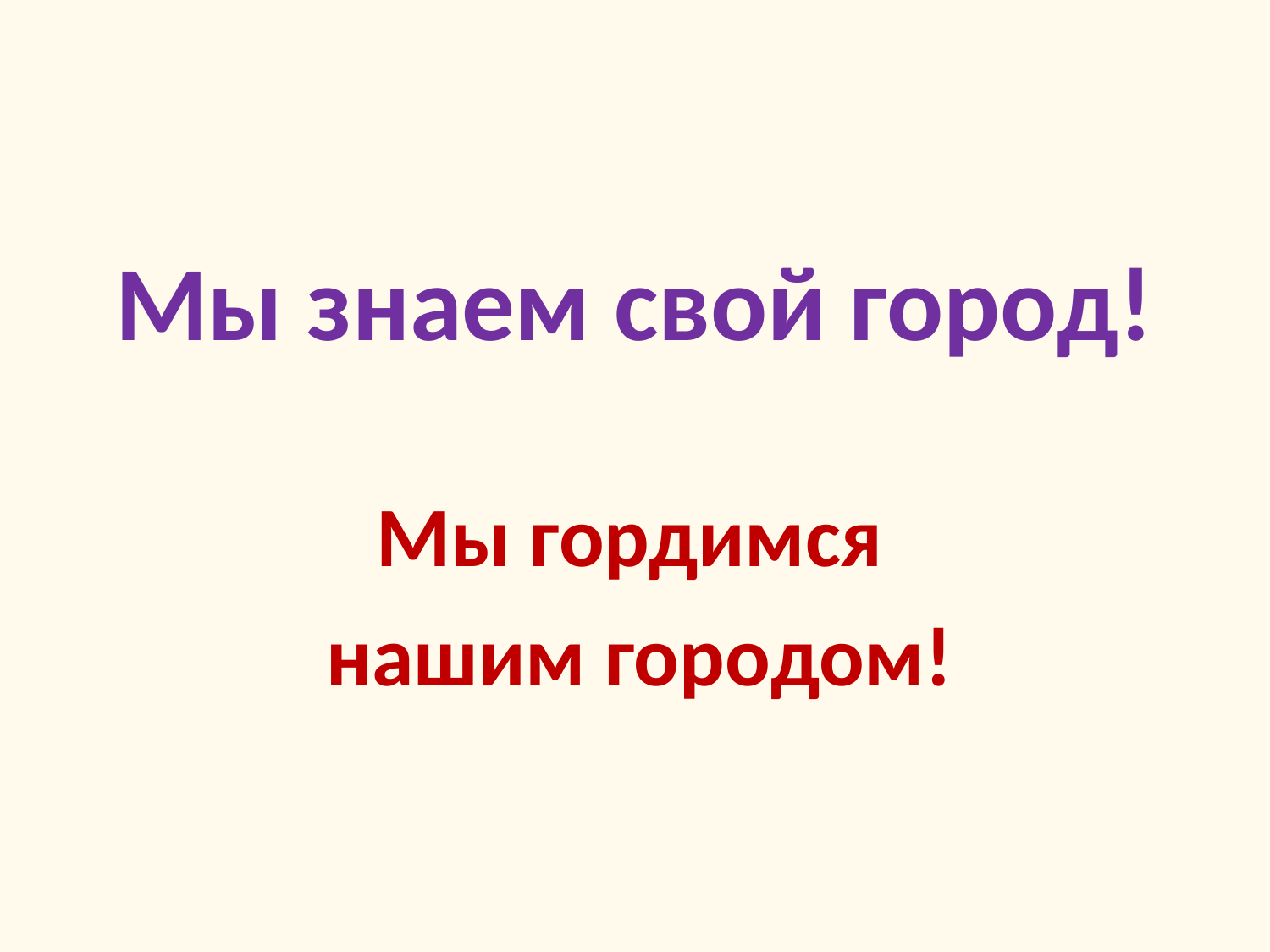

# Мы знаем свой город!
Мы гордимся
нашим городом!